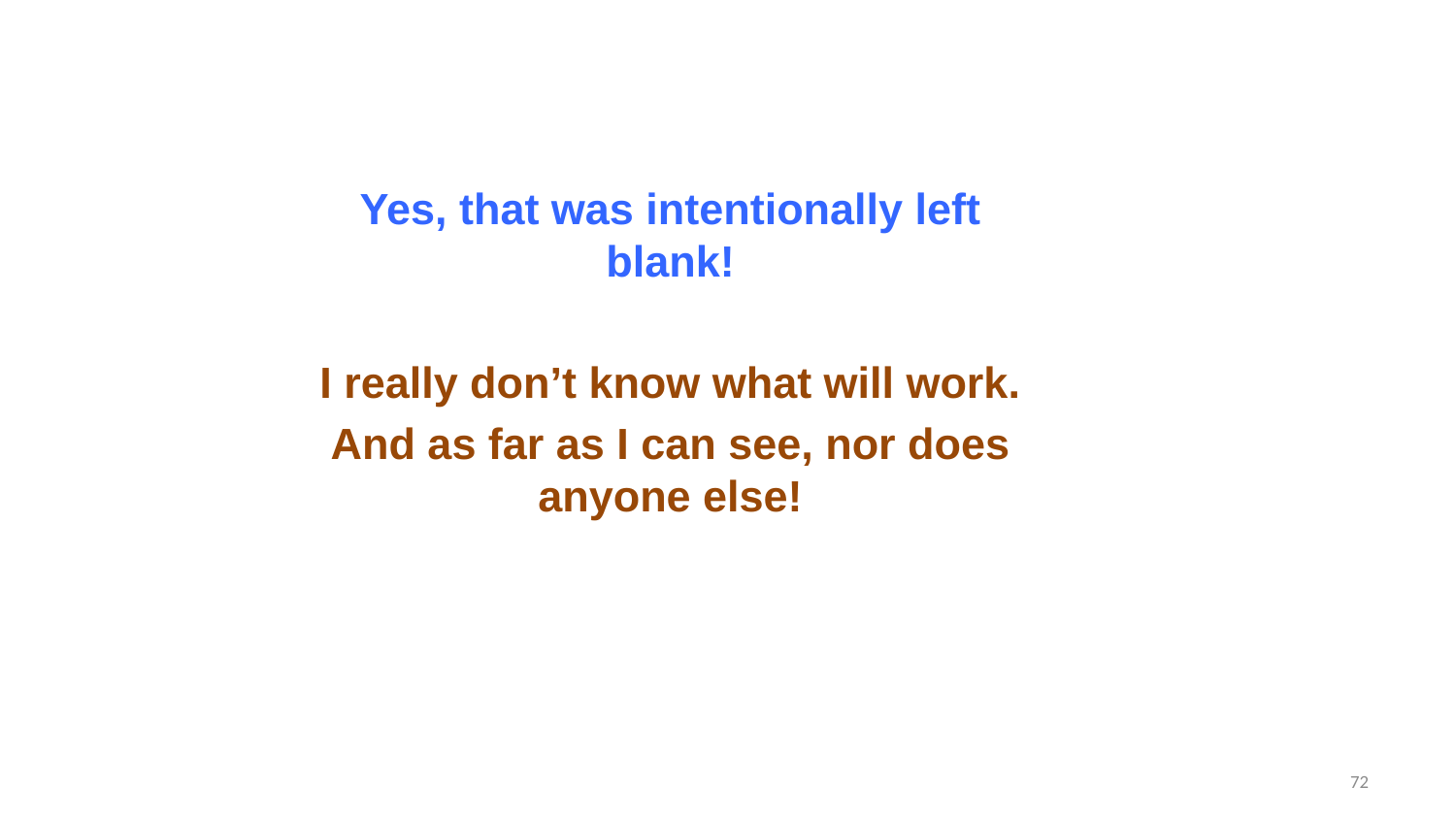

Yes, that was intentionally left blank!

I really don’t know what will work.
And as far as I can see, nor does anyone else!
72